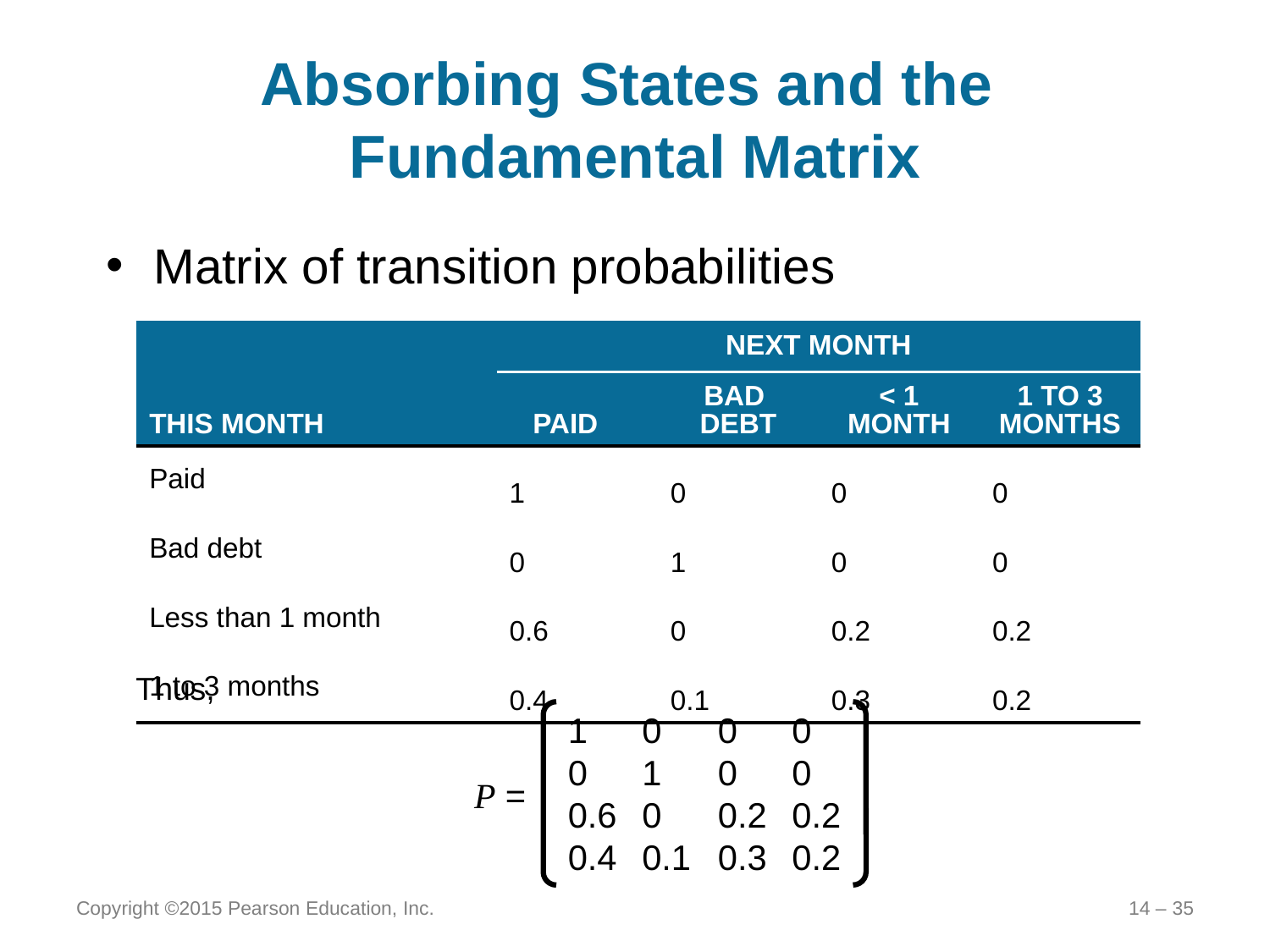

# Absorbing States and the Fundamental Matrix
Matrix of transition probabilities
|  | NEXT MONTH |  |  |  |
| --- | --- | --- | --- | --- |
| THIS MONTH | PAID | BAD DEBT | < 1 MONTH | 1 TO 3 MONTHS |
| Paid | 1 | 0 | 0 | 0 |
| Bad debt | 0 | 1 | 0 | 0 |
| Less than 1 month | 0.6 | 0 | 0.2 | 0.2 |
| 1 to 3 months | 0.4 | 0.1 | 0.3 | 0.2 |
Thus,

1	0	0	0
0	1	0	0
0.6	0	0.2	0.2
0.4	0.1	0.3	0.2
P =
Copyright ©2015 Pearson Education, Inc.
14 – 35